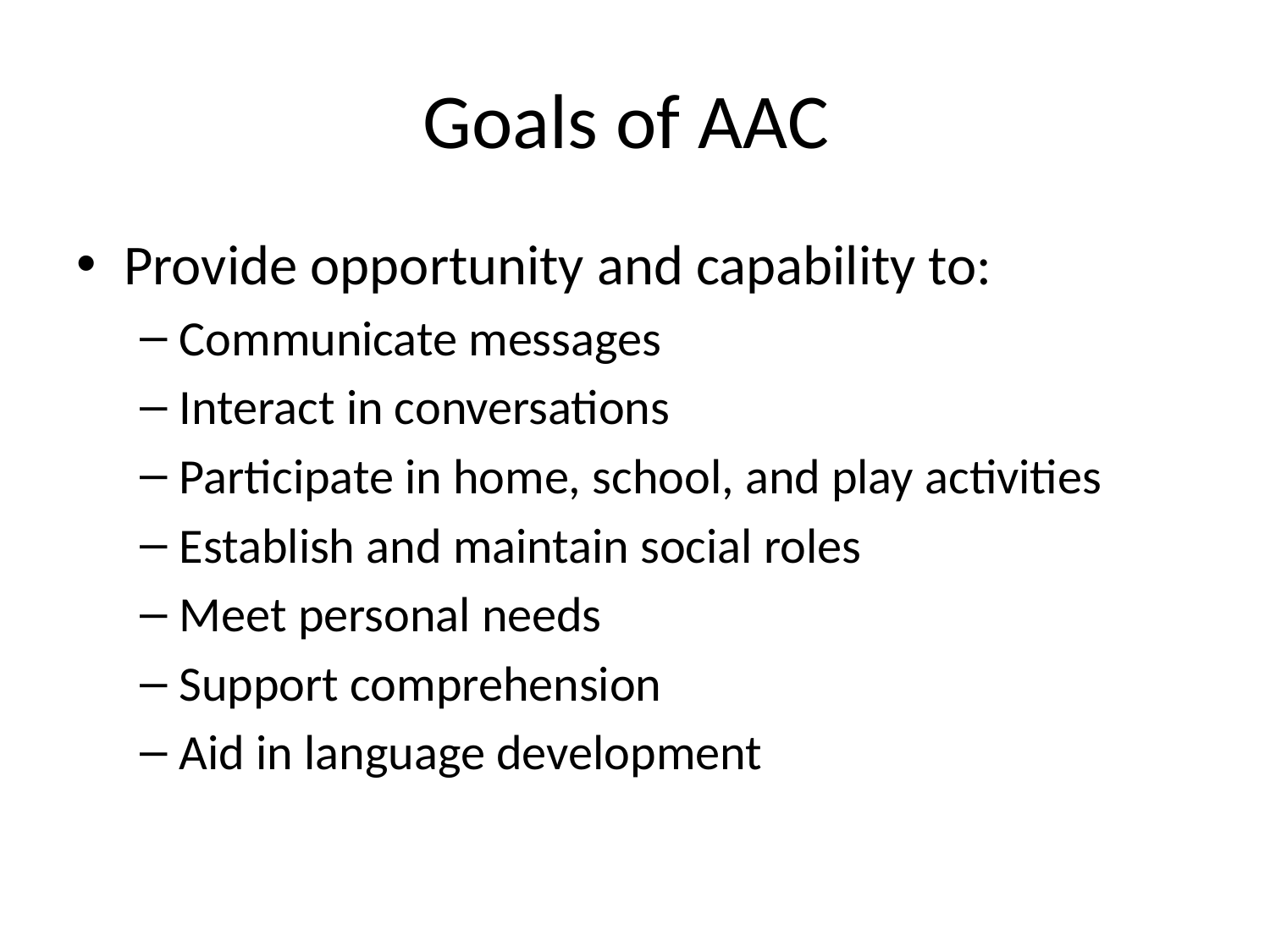

# Goals of AAC
Provide opportunity and capability to:
Communicate messages
Interact in conversations
Participate in home, school, and play activities
Establish and maintain social roles
Meet personal needs
Support comprehension
Aid in language development